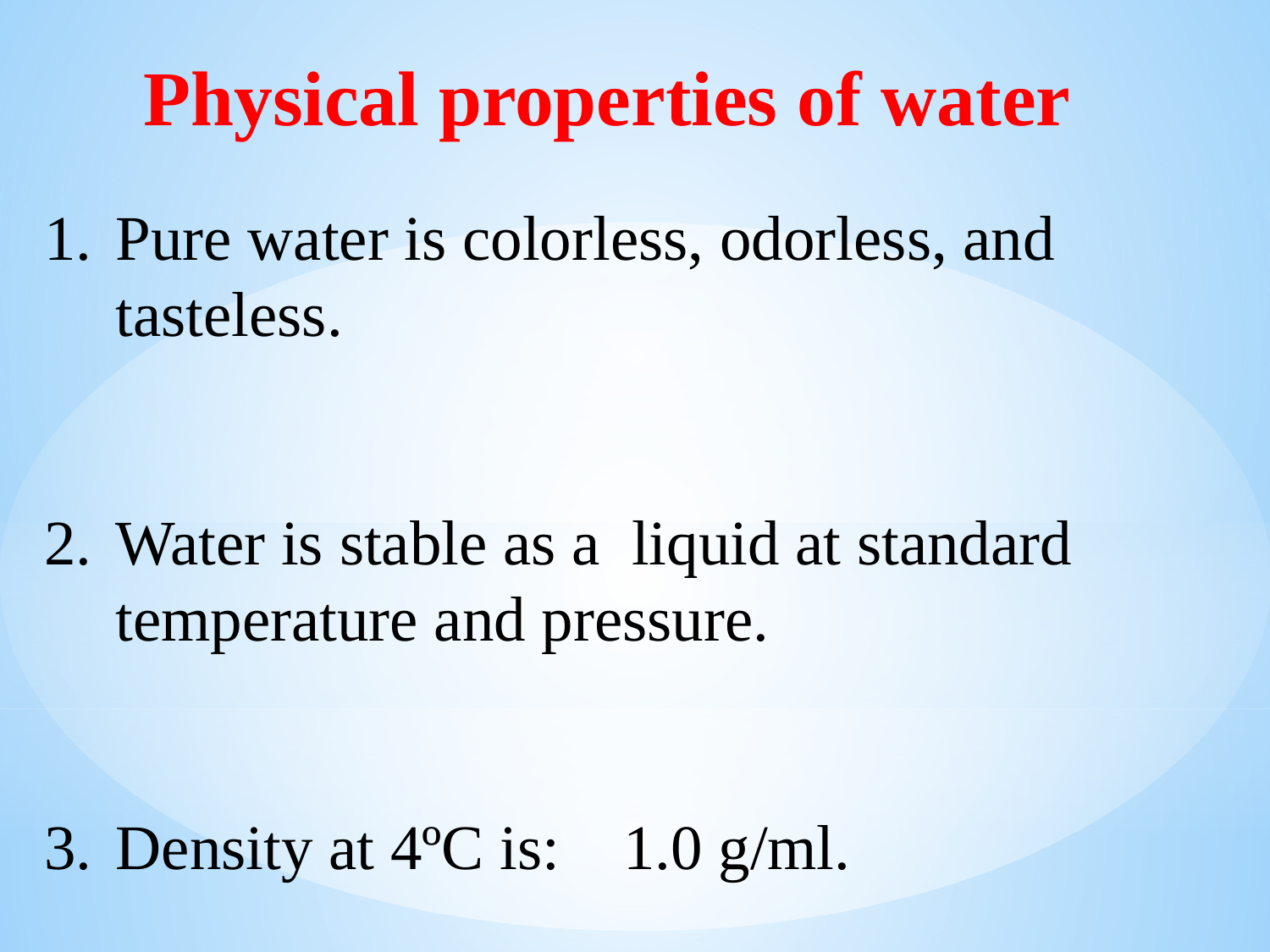

Physical properties of water
Pure water is colorless, odorless, and tasteless.

Water is stable as a  liquid at standard temperature and pressure.

Density at 4ºC is:    1.0 g/ml.